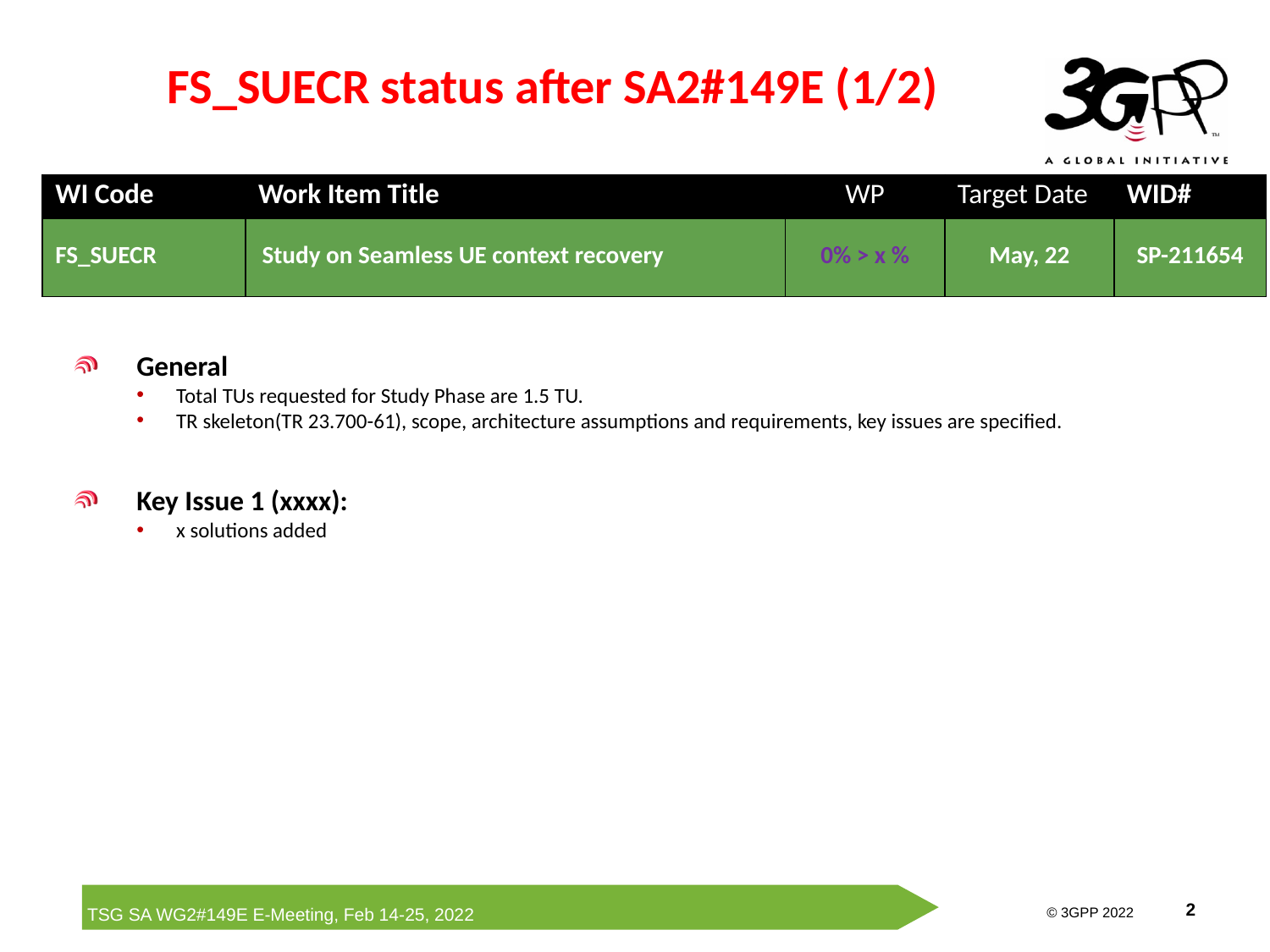

# FS_SUECR status after SA2#149E (1/2)
| WI Code | Work Item Title | WP | Target Date | WID# |
| --- | --- | --- | --- | --- |
| FS\_SUECR | Study on Seamless UE context recovery | 0% > x % | May, 22 | SP-211654 |
General
Total TUs requested for Study Phase are 1.5 TU.
TR skeleton(TR 23.700-61), scope, architecture assumptions and requirements, key issues are specified.

Key Issue 1 (xxxx):
x solutions added